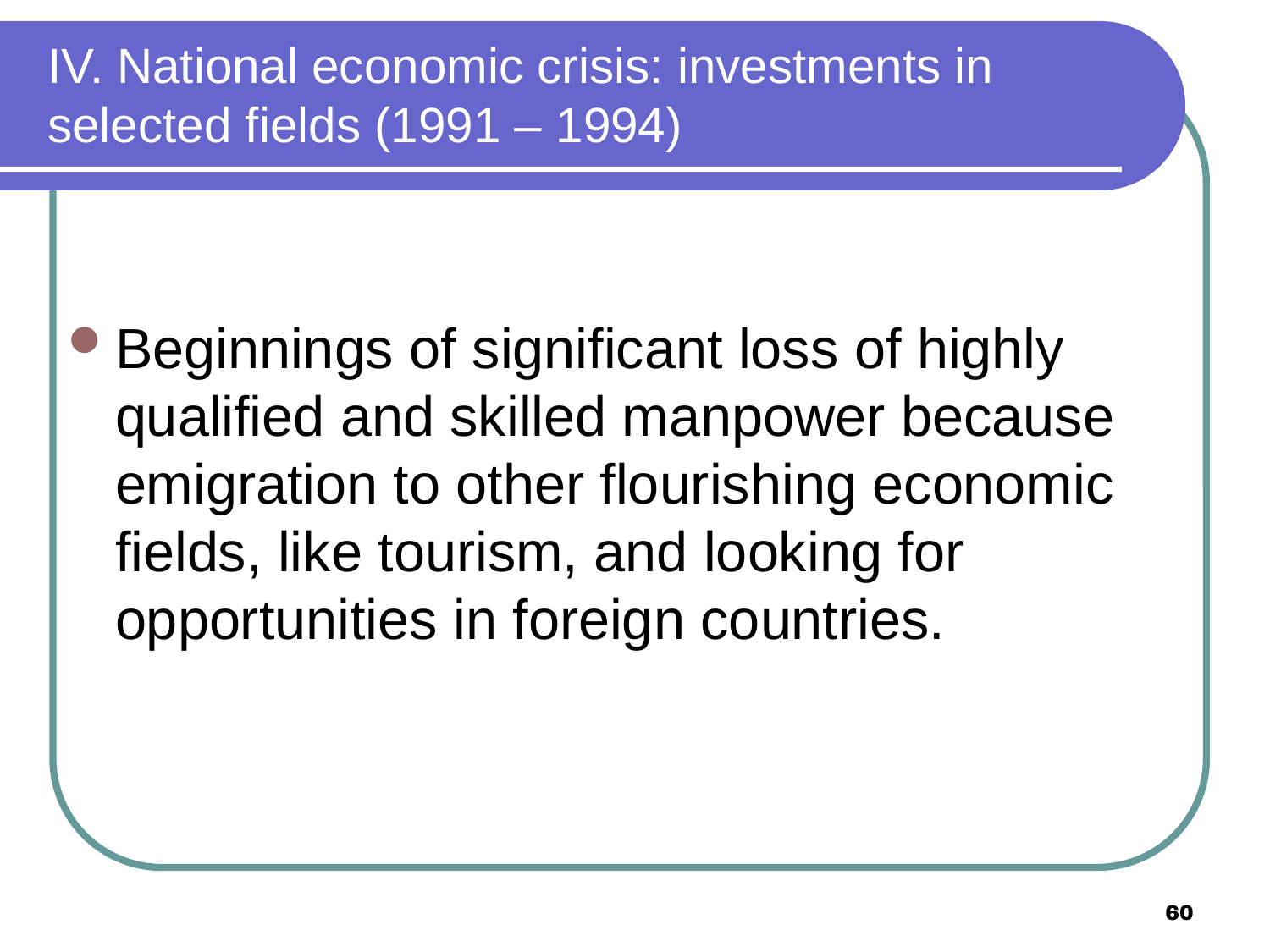

# IV. National economic crisis: investments in selected fields (1991 – 1994)
Beginnings of significant loss of highly qualified and skilled manpower because emigration to other flourishing economic fields, like tourism, and looking for opportunities in foreign countries.
60